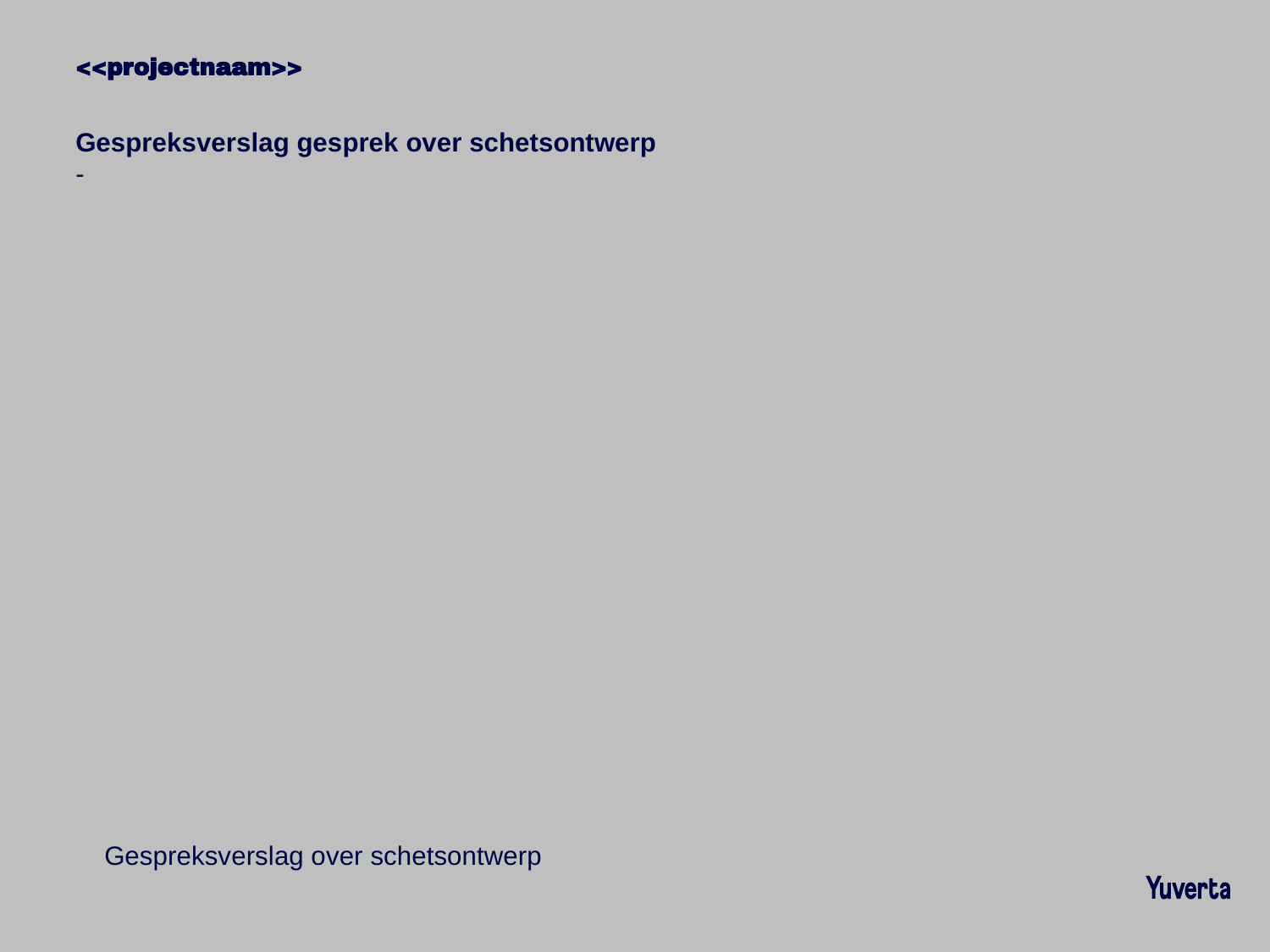

<<projectnaam>>
Gespreksverslag gesprek over schetsontwerp
-
Gespreksverslag over schetsontwerp